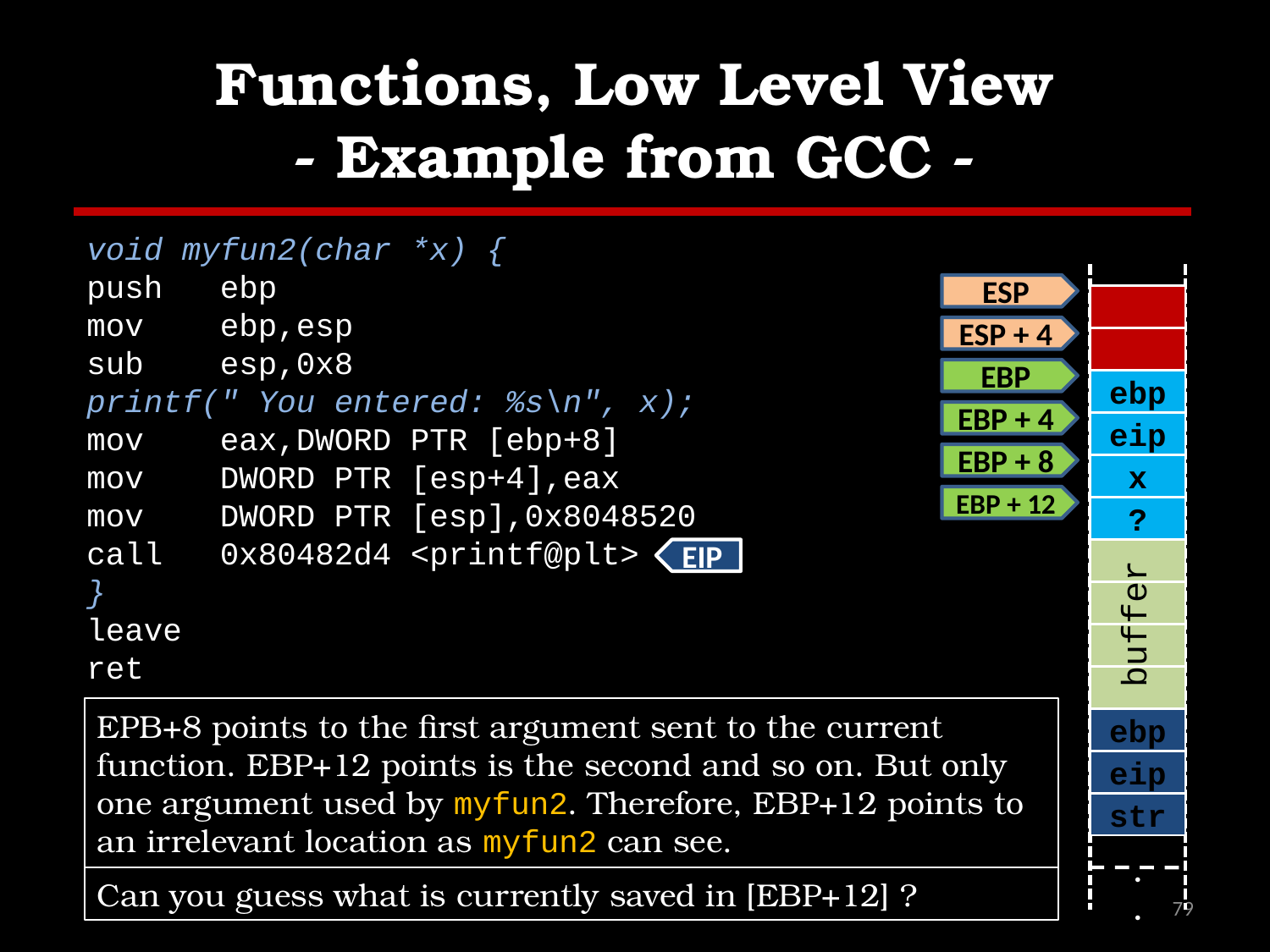

# Functions, Low Level View - Example from GCC -
void myfun2(char *x) {
push   ebp
mov    ebp,esp
sub    esp,0x8
printf(" You entered: %s\n", x);
mov    eax,DWORD PTR [ebp+8]
mov    DWORD PTR [esp+4],eax
mov    DWORD PTR [esp],0x8048520
call   0x80482d4 <printf@plt>
}
leave
ret
ESP

ESP + 4

EBP
ebp
EBP + 4
eip
EBP + 8
x
EBP + 12
?
EIP

buffer

EPB+8 points to the first argument sent to the current function. EBP+12 points is the second and so on. But only one argument used by myfun2. Therefore, EBP+12 points to an irrelevant location as myfun2 can see.
ebp
eip
str
.
.
Can you guess what is currently saved in [EBP+12] ?
79